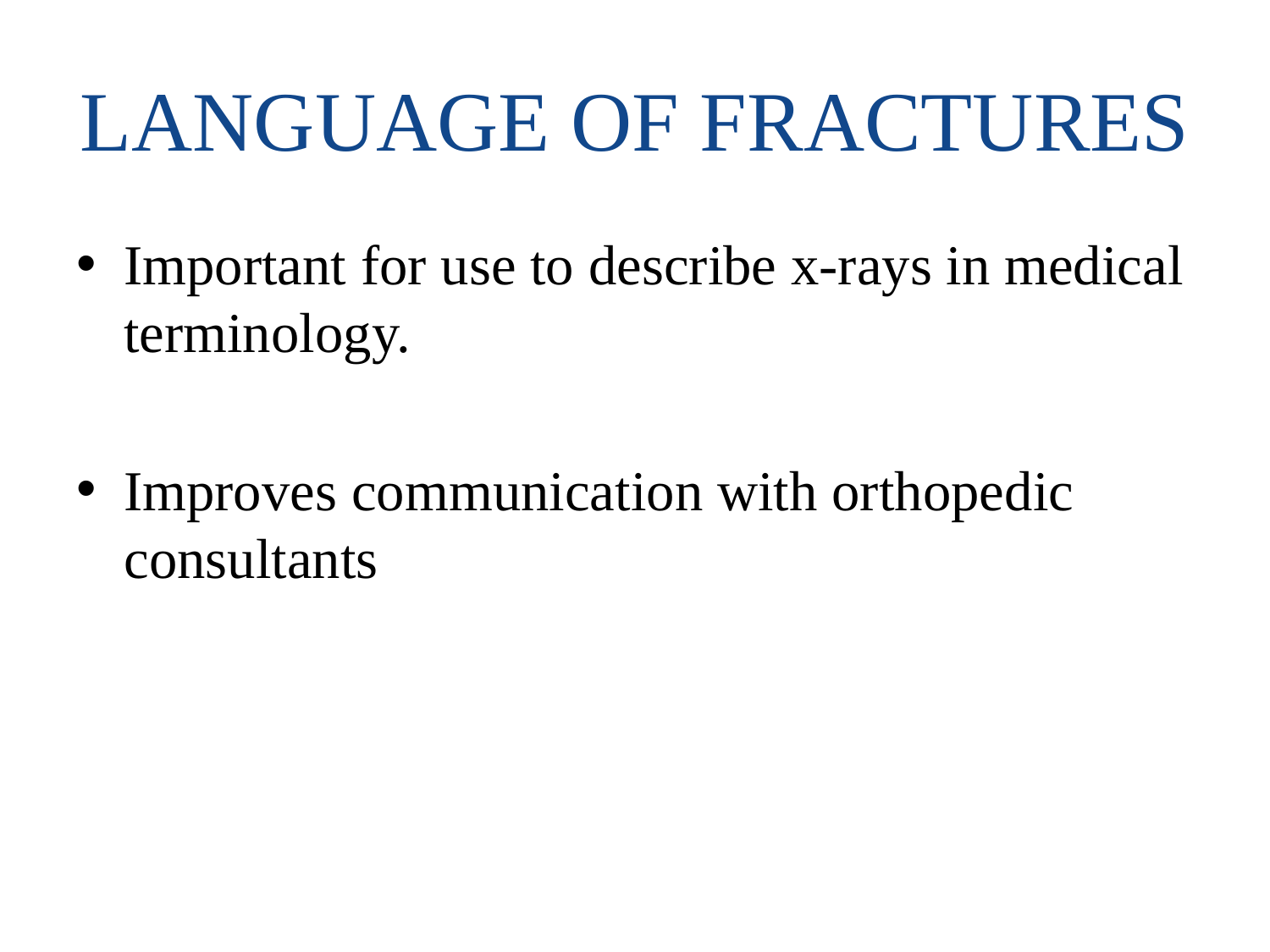

# LANGUAGE OF FRACTURES
Important for use to describe x-rays in medical terminology.

Improves communication with orthopedic consultants